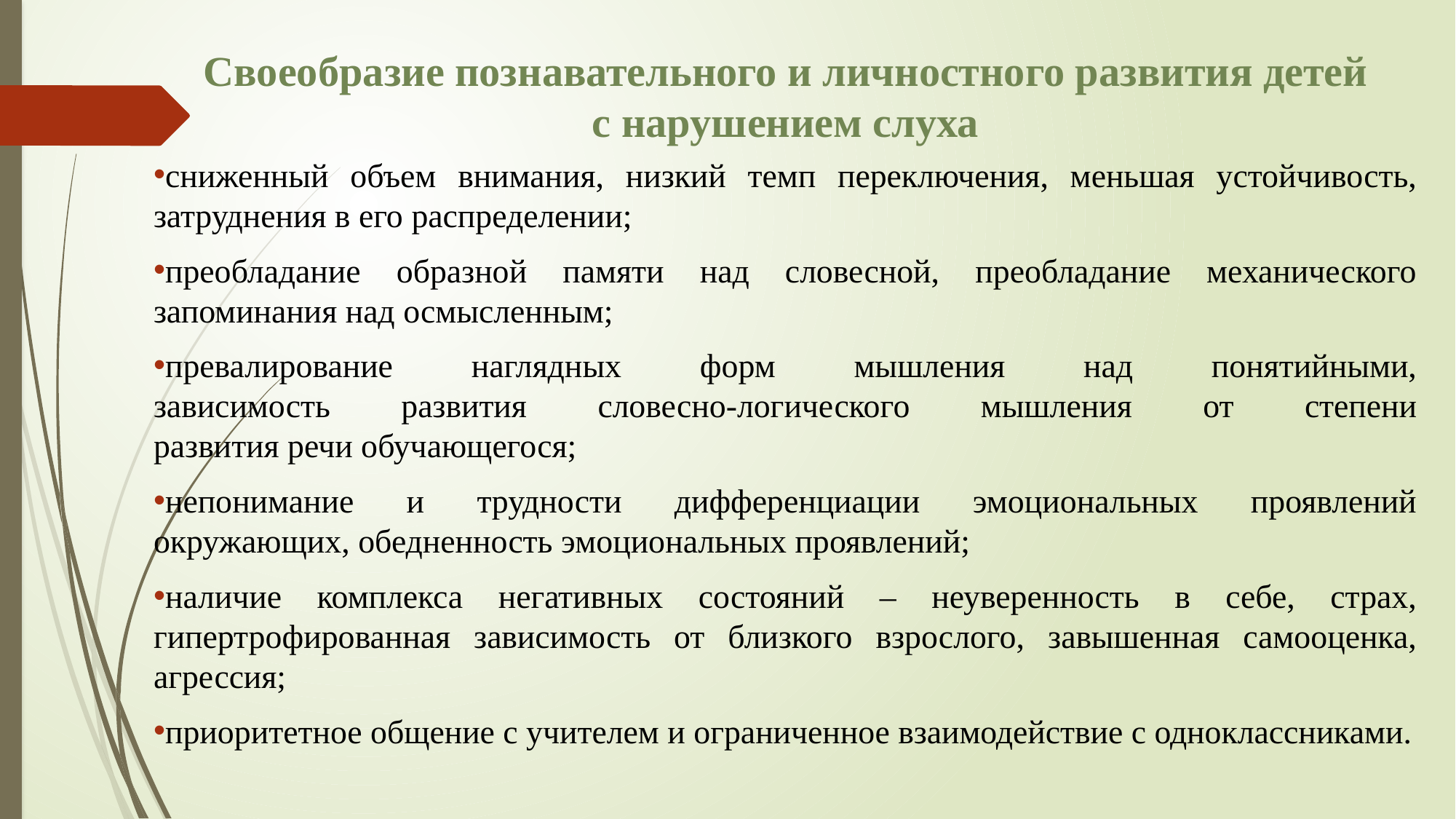

# Своеобразие познавательного и личностного развития детей с нарушением слуха
сниженный объем внимания, низкий темп переключения, меньшая устойчивость, затруднения в его распределении;
преобладание образной памяти над словесной, преобладание механического запоминания над осмысленным;
превалирование наглядных форм мышления над понятийными,
зависимость развития словесно-логического мышления от степени
развития речи обучающегося;
непонимание и трудности дифференциации эмоциональных проявлений
окружающих, обедненность эмоциональных проявлений;
наличие комплекса негативных состояний – неуверенность в себе, страх,
гипертрофированная зависимость от близкого взрослого, завышенная самооценка, агрессия;
приоритетное общение с учителем и ограниченное взаимодействие с одноклассниками.